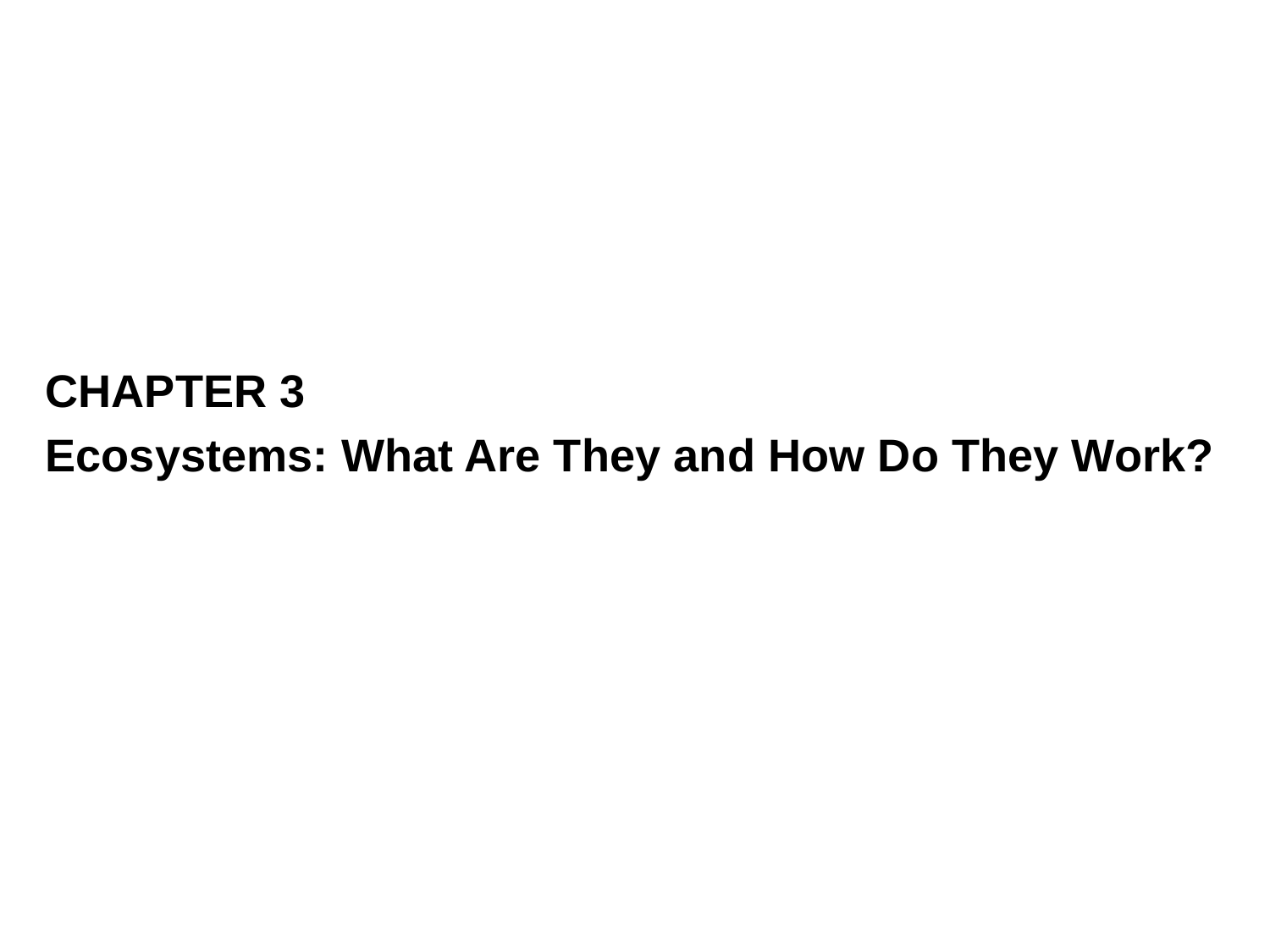

CHAPTER 3
Ecosystems: What Are They and How Do They Work?